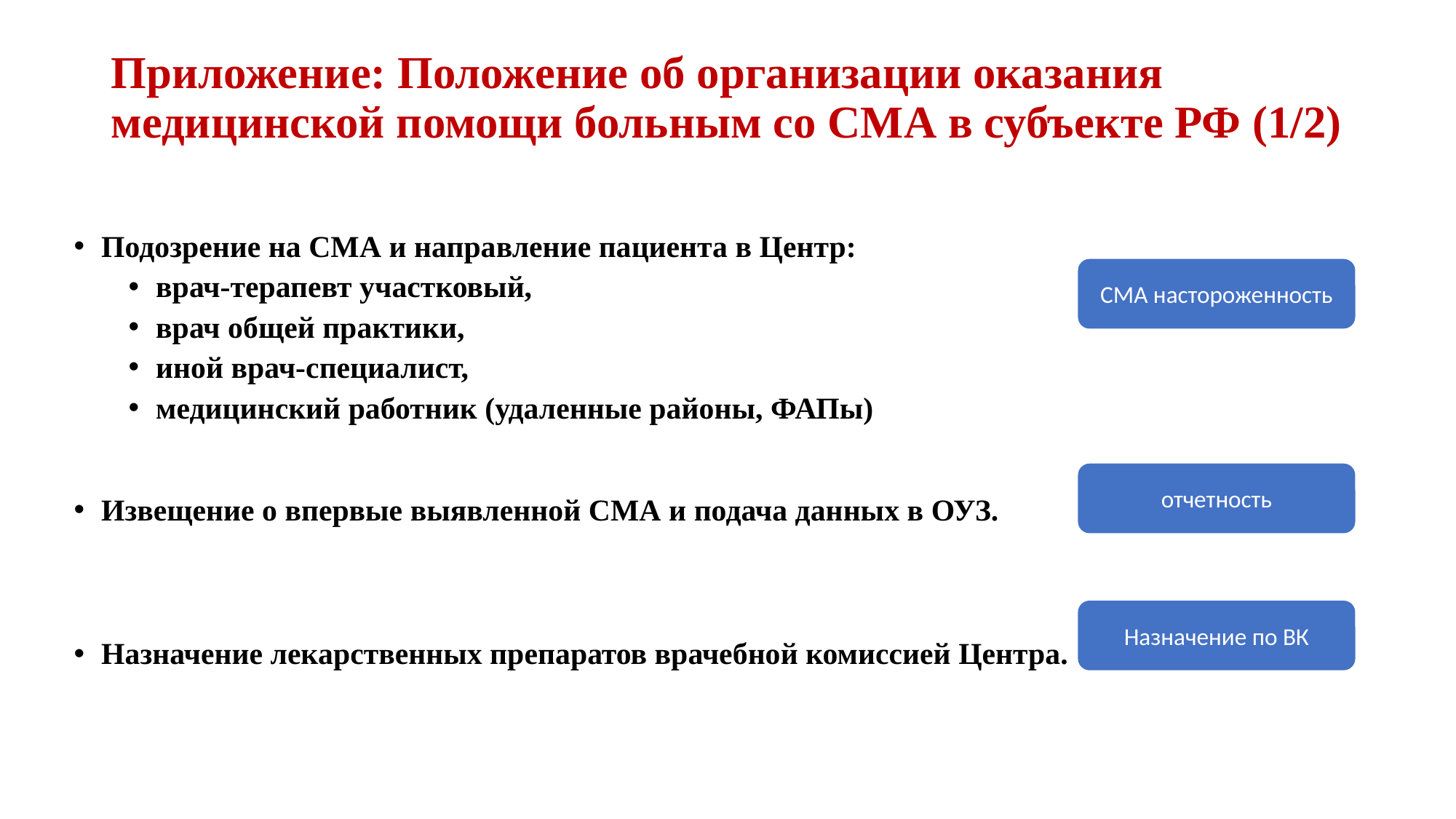

# Приложение: Положение об организации оказания медицинской помощи больным со СМА в субъекте РФ (1/2)
Подозрение на СМА и направление пациента в Центр:
врач-терапевт участковый,
врач общей практики,
иной врач-специалист,
медицинский работник (удаленные районы, ФАПы)

Извещение о впервые выявленной СМА и подача данных в ОУЗ.

Назначение лекарственных препаратов врачебной комиссией Центра.

СМА настороженность
отчетность
Назначение по ВК